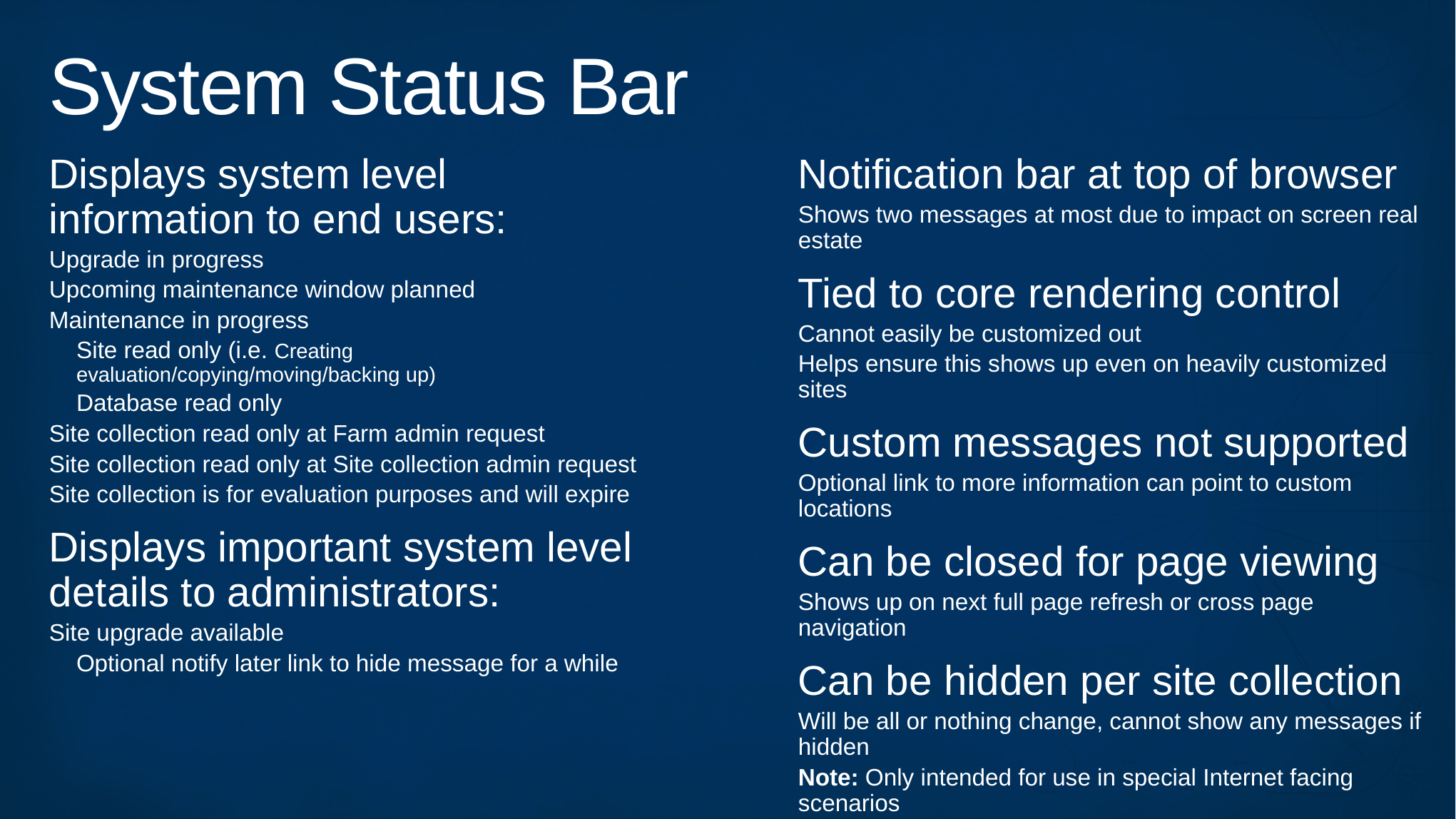

# System Status Bar
Displays system level information to end users:
Upgrade in progress
Upcoming maintenance window planned
Maintenance in progress
Site read only (i.e. Creating evaluation/copying/moving/backing up)
Database read only
Site collection read only at Farm admin request
Site collection read only at Site collection admin request
Site collection is for evaluation purposes and will expire
Displays important system level details to administrators:
Site upgrade available
Optional notify later link to hide message for a while
Notification bar at top of browser
Shows two messages at most due to impact on screen real estate
Tied to core rendering control
Cannot easily be customized out
Helps ensure this shows up even on heavily customized sites
Custom messages not supported
Optional link to more information can point to custom locations
Can be closed for page viewing
Shows up on next full page refresh or cross page navigation
Can be hidden per site collection
Will be all or nothing change, cannot show any messages if hidden
Note: Only intended for use in special Internet facing scenarios